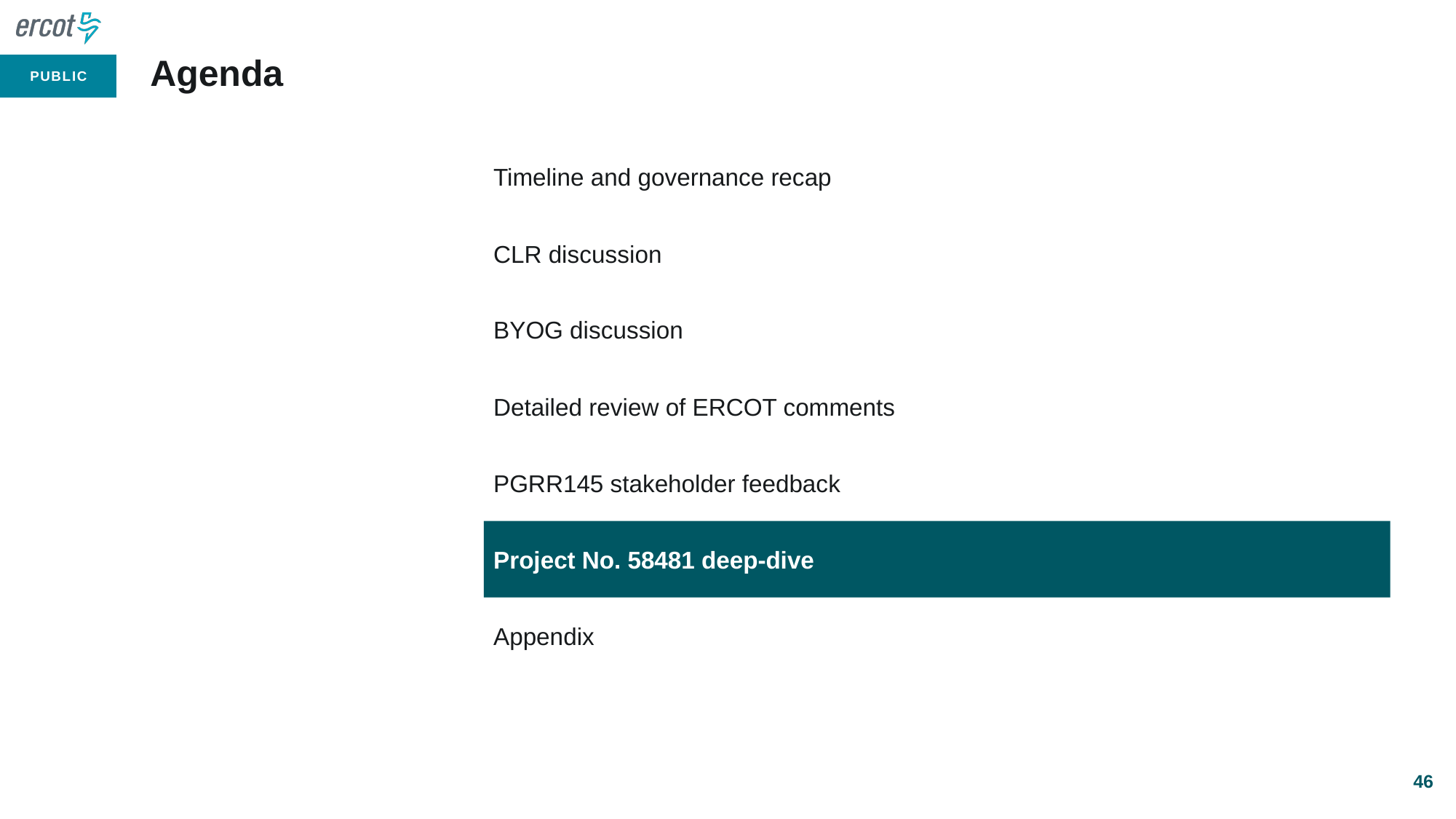

# Agenda
Timeline and governance recap
CLR discussion
BYOG discussion
Detailed review of ERCOT comments
PGRR145 stakeholder feedback
Project No. 58481 deep-dive
Appendix
46